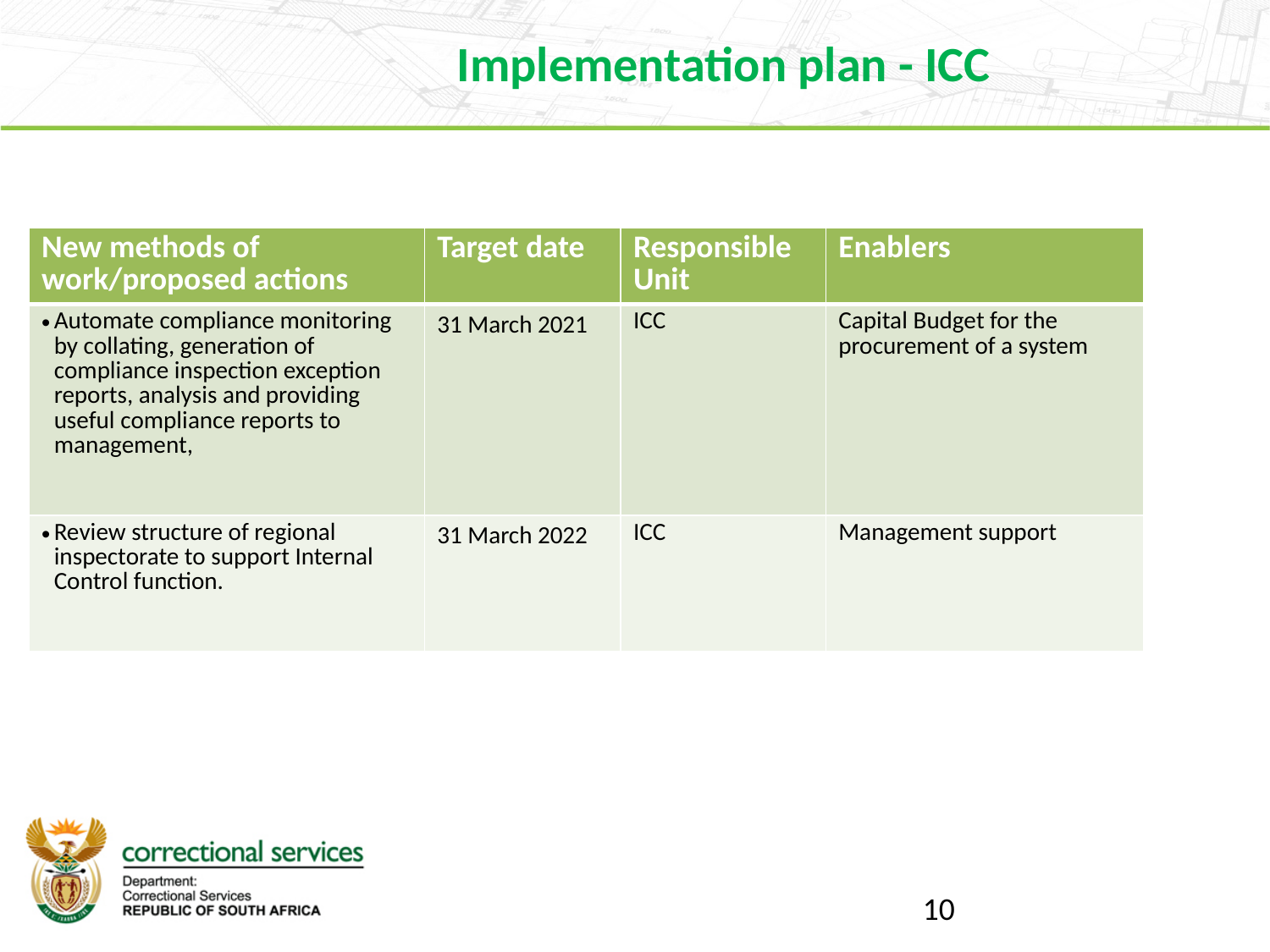

Implementation plan - ICC
| New methods of work/proposed actions | Target date | Responsible Unit | Enablers |
| --- | --- | --- | --- |
| Automate compliance monitoring by collating, generation of compliance inspection exception reports, analysis and providing useful compliance reports to management, | 31 March 2021 | ICC | Capital Budget for the procurement of a system |
| Review structure of regional inspectorate to support Internal Control function. | 31 March 2022 | ICC | Management support |
10